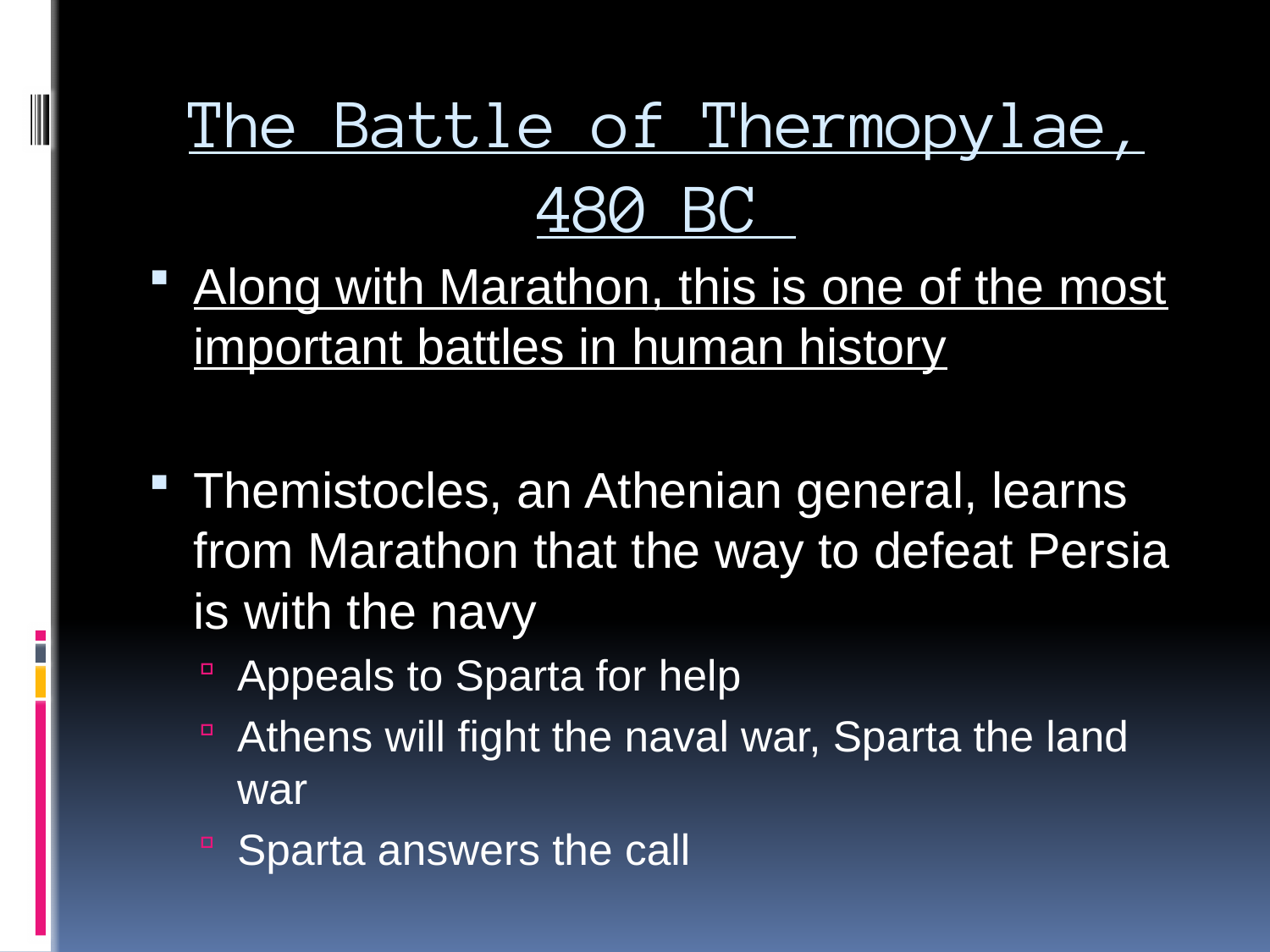

# The Battle of Thermopylae, 480 BC
Along with Marathon, this is one of the most important battles in human history

Themistocles, an Athenian general, learns from Marathon that the way to defeat Persia is with the navy
Appeals to Sparta for help
Athens will fight the naval war, Sparta the land war
Sparta answers the call